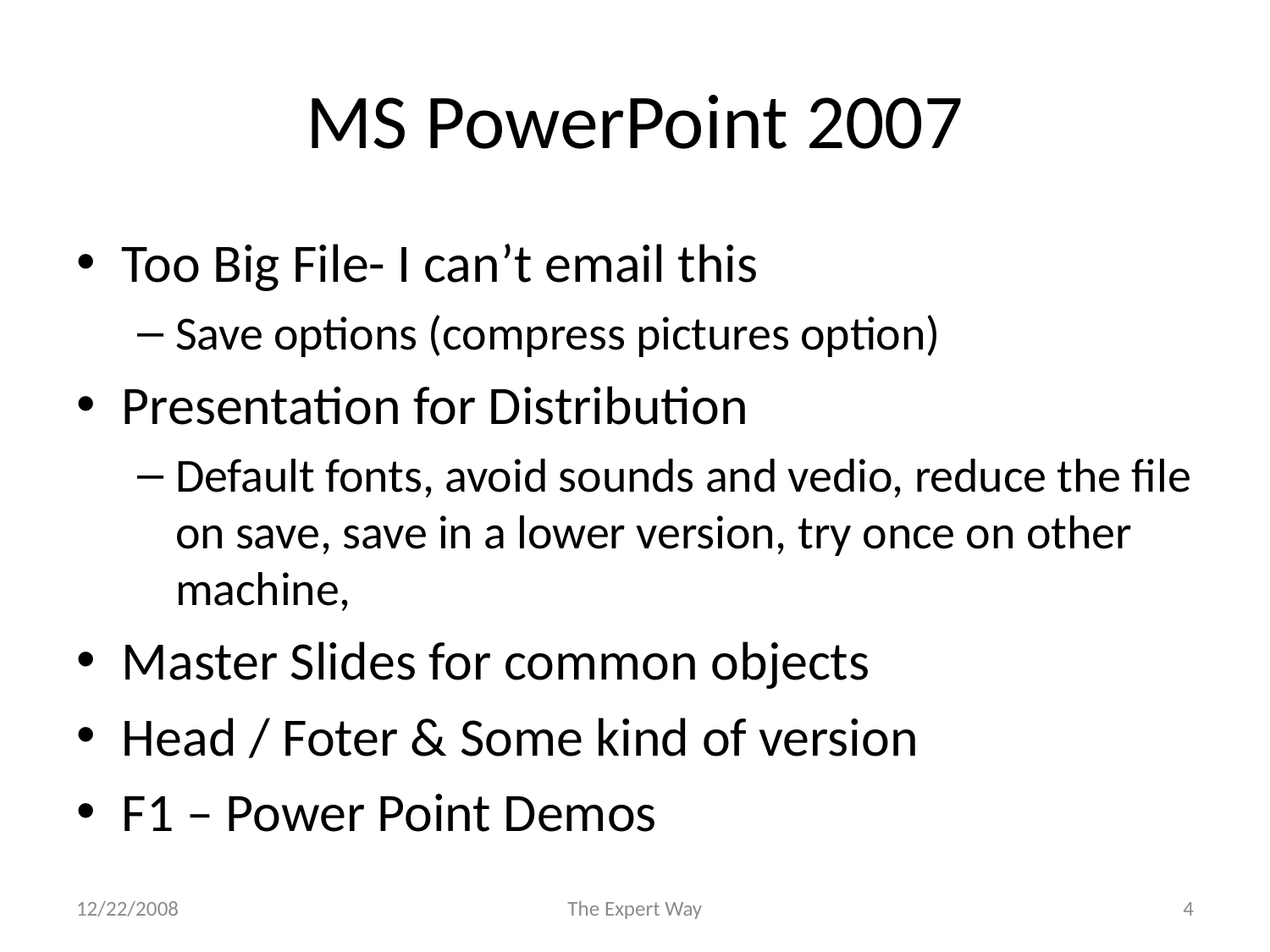

# MS PowerPoint 2007
Too Big File- I can’t email this
Save options (compress pictures option)
Presentation for Distribution
Default fonts, avoid sounds and vedio, reduce the file on save, save in a lower version, try once on other machine,
Master Slides for common objects
Head / Foter & Some kind of version
F1 – Power Point Demos
12/22/2008
The Expert Way
4